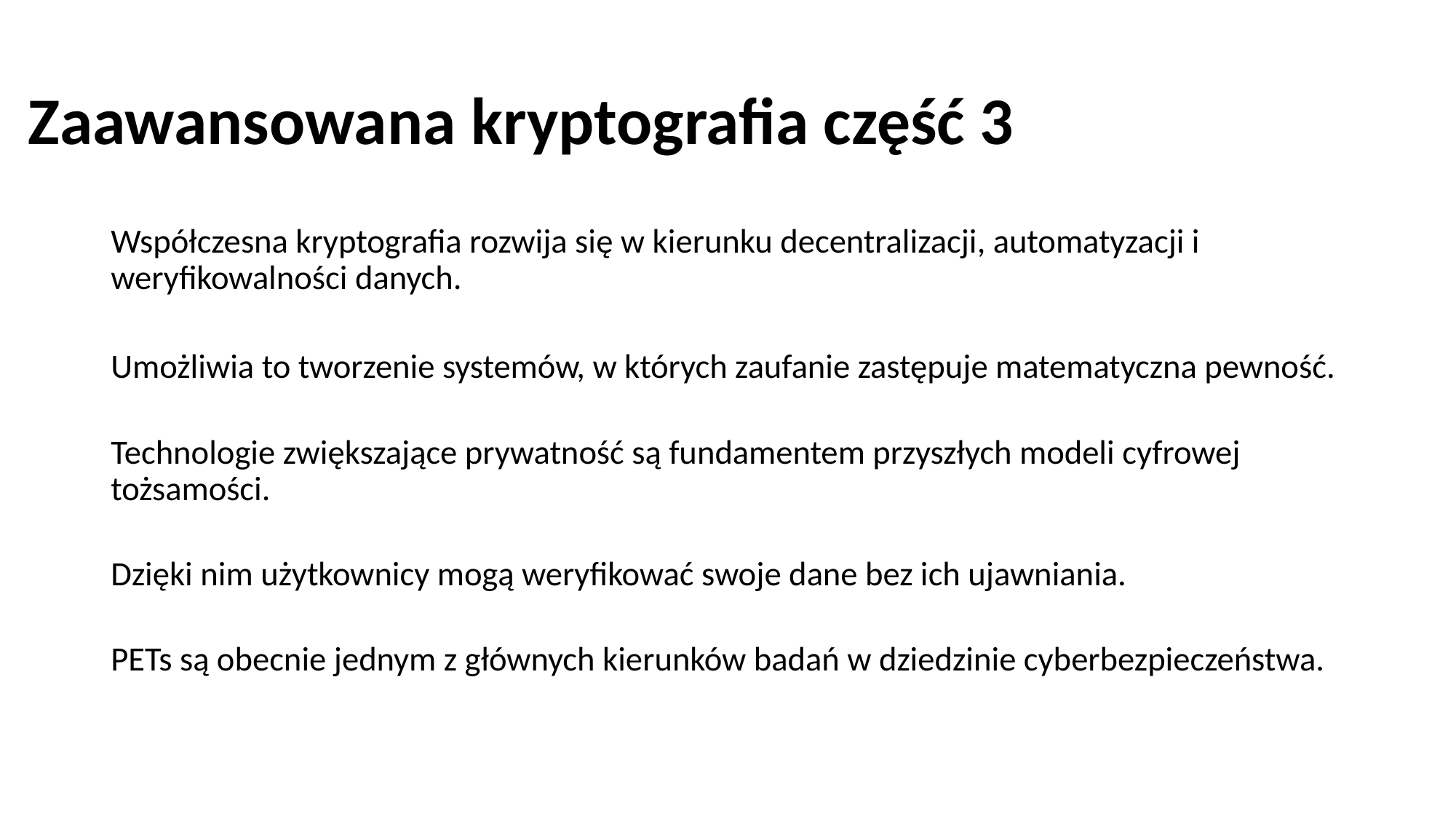

# Zaawansowana kryptografia część 3
Współczesna kryptografia rozwija się w kierunku decentralizacji, automatyzacji i weryfikowalności danych.
Umożliwia to tworzenie systemów, w których zaufanie zastępuje matematyczna pewność.
Technologie zwiększające prywatność są fundamentem przyszłych modeli cyfrowej tożsamości.
Dzięki nim użytkownicy mogą weryfikować swoje dane bez ich ujawniania.
PETs są obecnie jednym z głównych kierunków badań w dziedzinie cyberbezpieczeństwa.